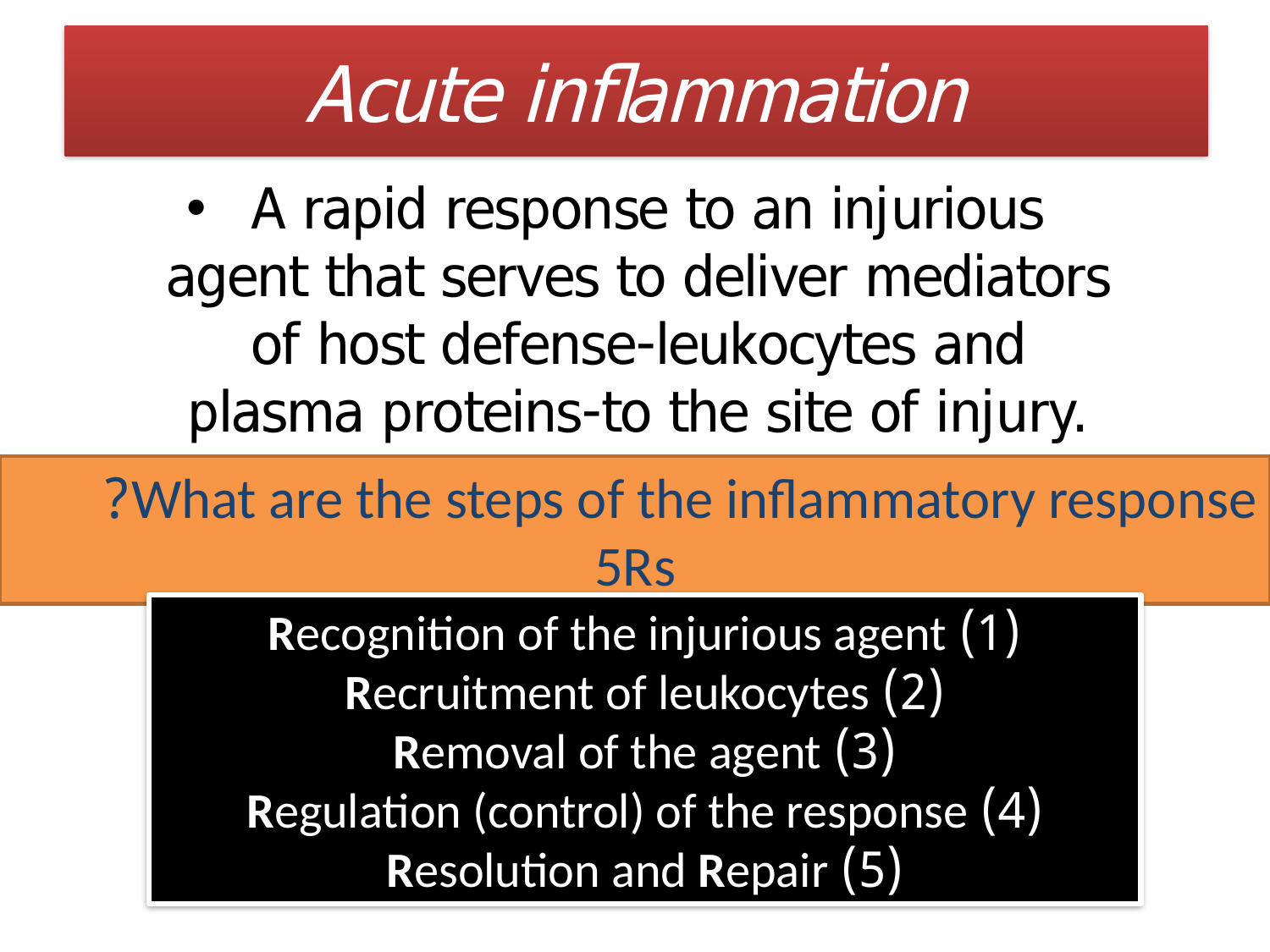

# Acute inflammation
 A rapid response to an injurious agent that serves to deliver mediators of host defense-leukocytes and plasma proteins-to the site of injury.

What are the steps of the inflammatory response?
5Rs
(1) Recognition of the injurious agent
(2) Recruitment of leukocytes
(3) Removal of the agent
(4) Regulation (control) of the response
 (5) Resolution and Repair